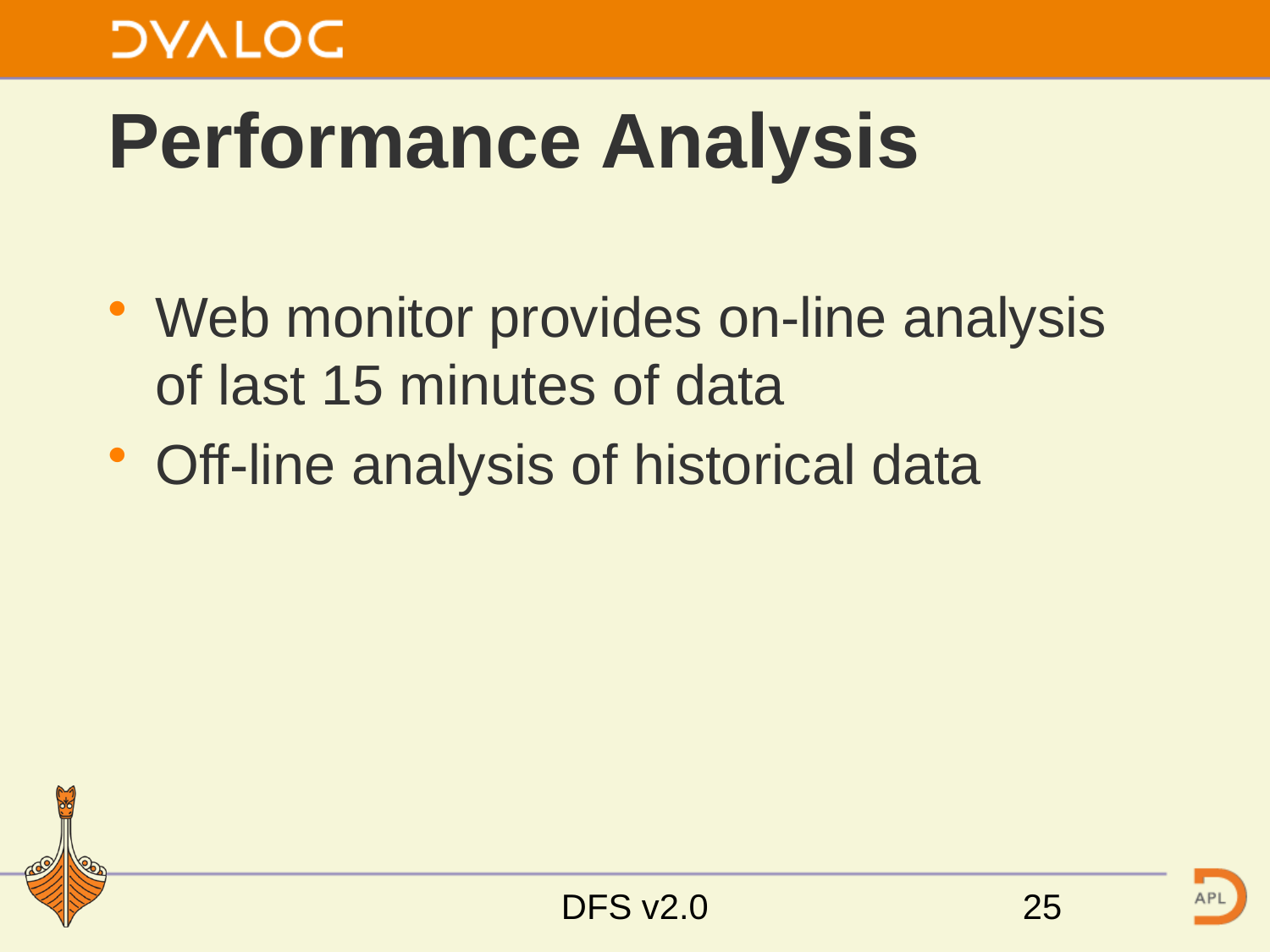

# Performance Analysis
Web monitor provides on-line analysis of last 15 minutes of data
Off-line analysis of historical data

DFS v2.0
25